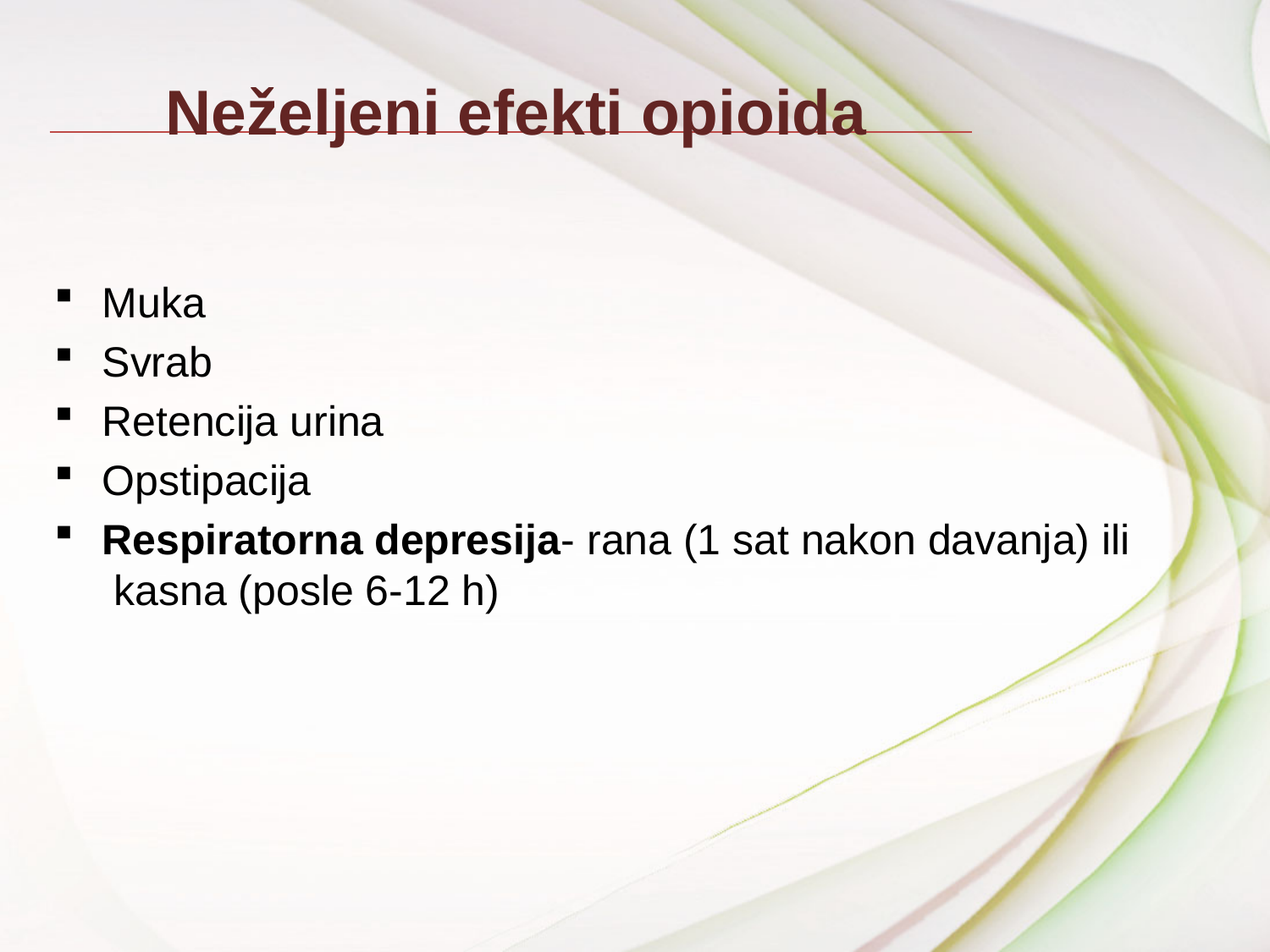

Neželjeni efekti opioida

Muka
Svrab
Retencija urina
Opstipacija
Respiratorna depresija- rana (1 sat nakon davanja) ili        kasna (posle 6-12 h)